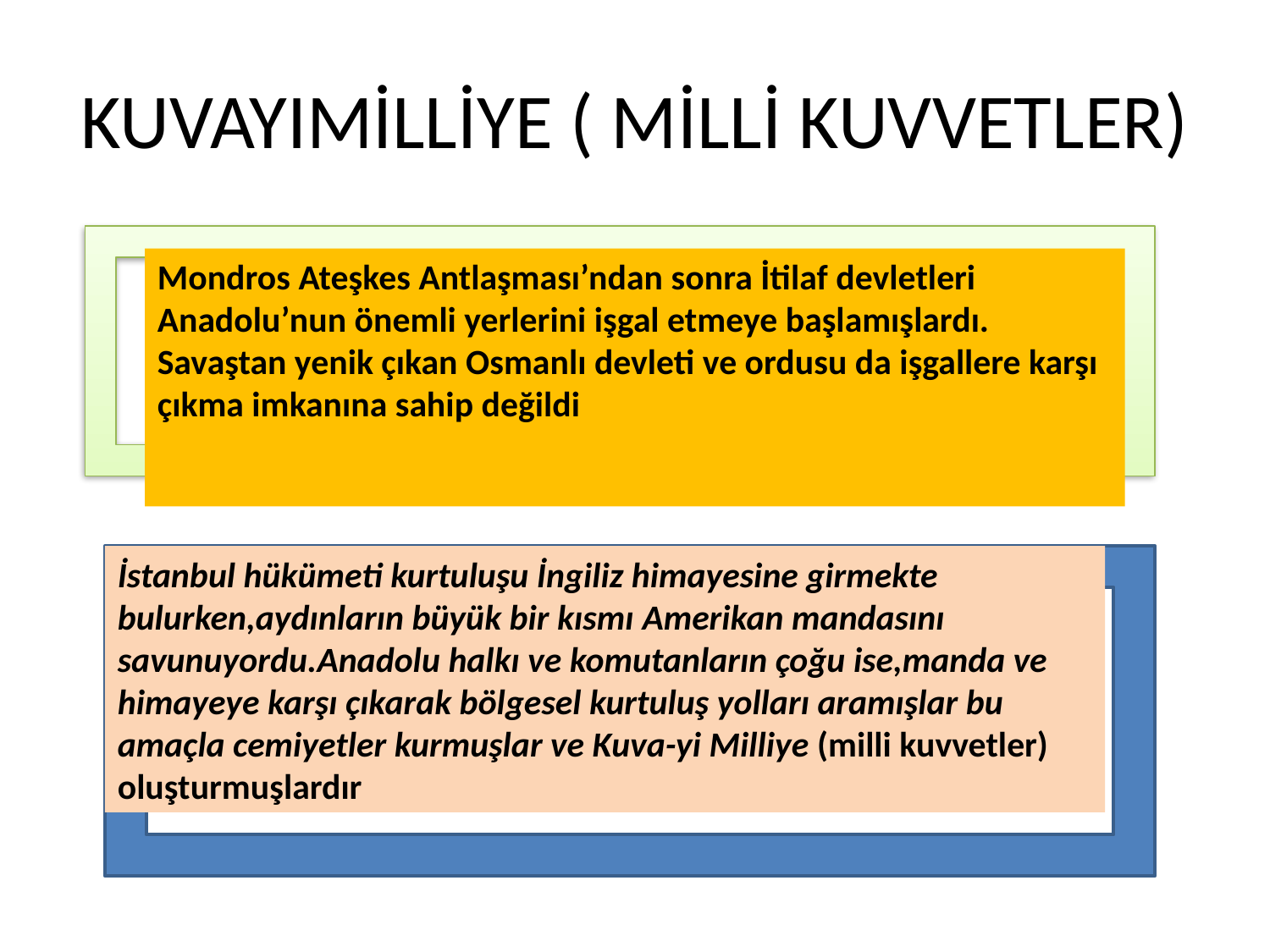

# KUVAYIMİLLİYE ( MİLLİ KUVVETLER)

Mondros Ateşkes Antlaşması’ndan sonra İtilaf devletleri Anadolu’nun önemli yerlerini işgal etmeye başlamışlardı. Savaştan yenik çıkan Osmanlı devleti ve ordusu da işgallere karşı çıkma imkanına sahip değildi

İstanbul hükümeti kurtuluşu İngiliz himayesine girmekte bulurken,aydınların büyük bir kısmı Amerikan mandasını savunuyordu.Anadolu halkı ve komutanların çoğu ise,manda ve himayeye karşı çıkarak bölgesel kurtuluş yolları aramışlar bu amaçla cemiyetler kurmuşlar ve Kuva-yi Milliye (milli kuvvetler) oluşturmuşlardır